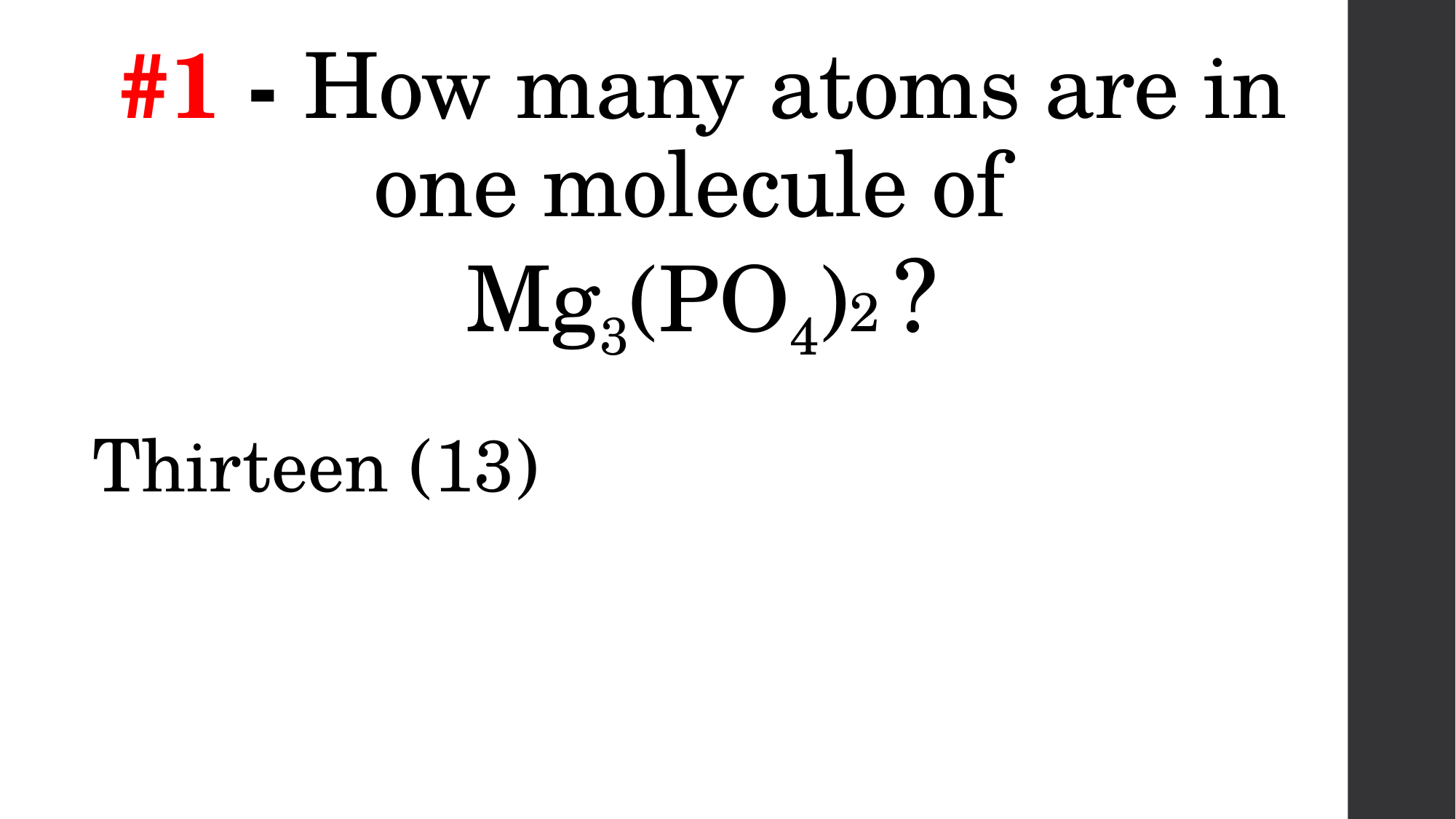

# #1 - How many atoms are in one molecule of Mg3(PO4)2 ?
Thirteen (13)